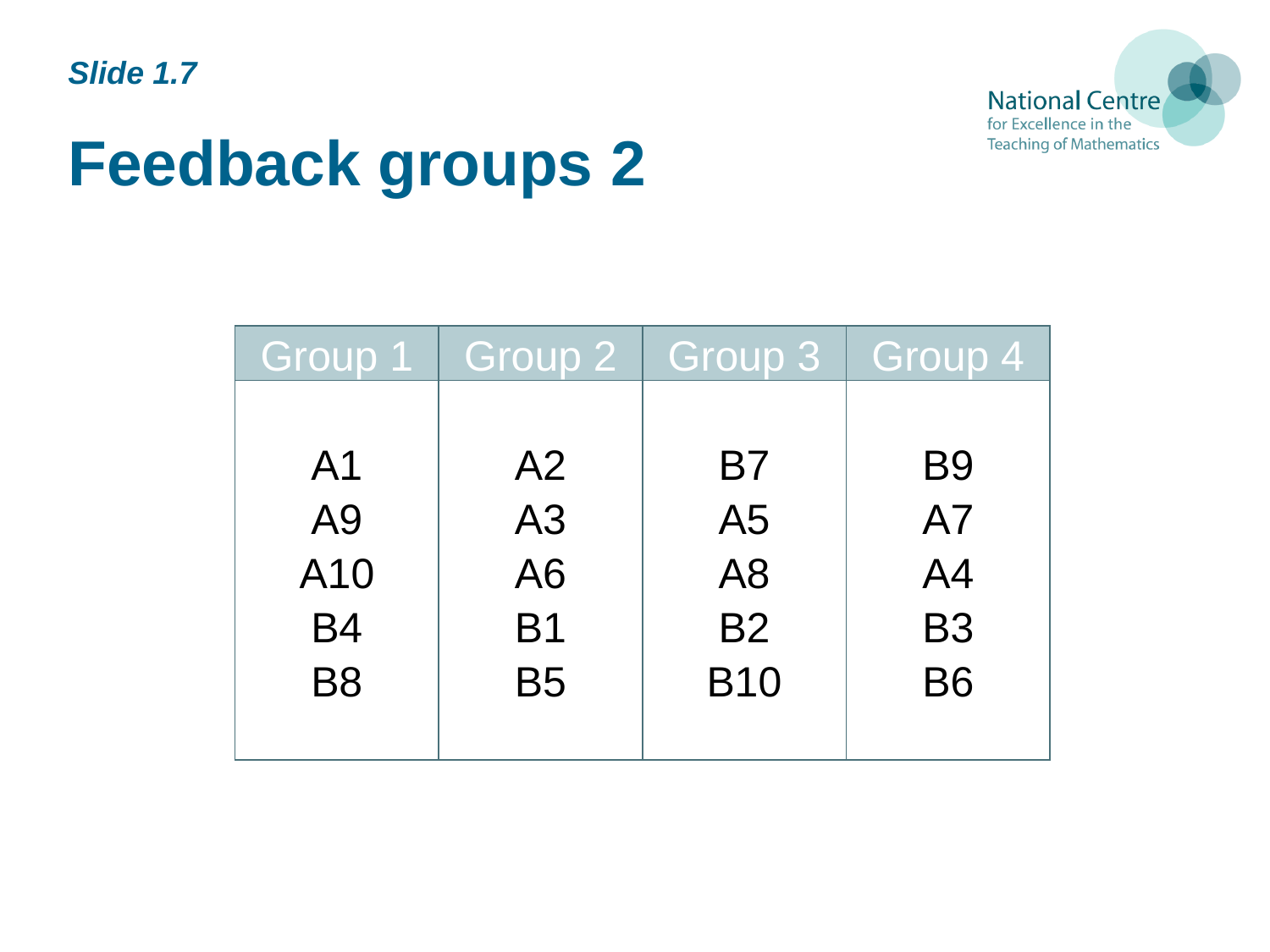

Slide 1.7
# Feedback groups 2
| Group 1 | Group 2 | Group 3 | Group 4 |
| --- | --- | --- | --- |
| A1 A9 A10 B4 B8 | A2 A3 A6 B1 B5 | B7 A5 A8 B2 B10 | B9 A7 A4 B3 B6 |